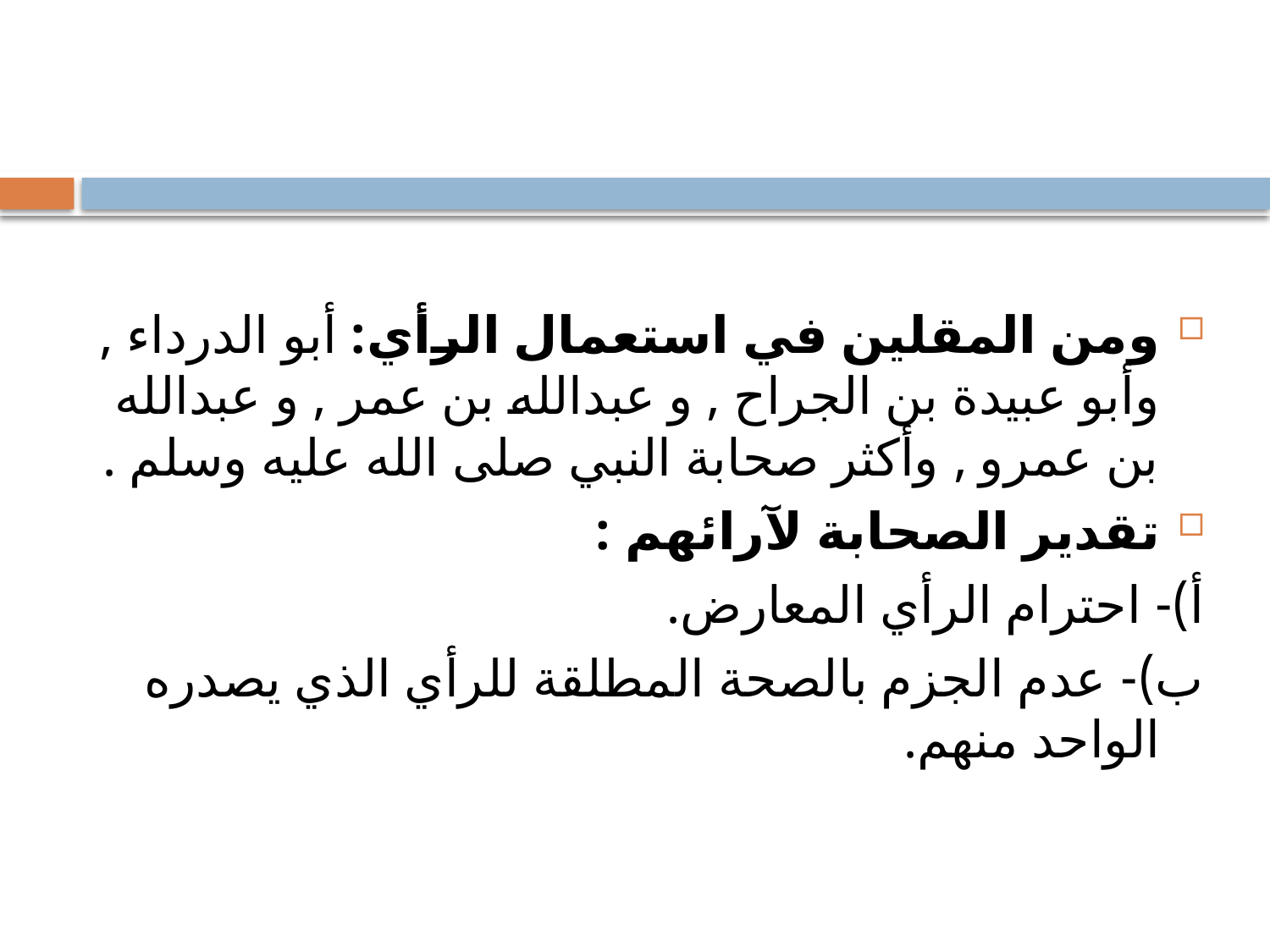

#

ومن المقلين في استعمال الرأي: أبو الدرداء , وأبو عبيدة بن الجراح , و عبدالله بن عمر , و عبدالله بن عمرو , وأكثر صحابة النبي صلى الله عليه وسلم .
تقدير الصحابة لآرائهم :
أ)- احترام الرأي المعارض.
ب)- عدم الجزم بالصحة المطلقة للرأي الذي يصدره الواحد منهم.